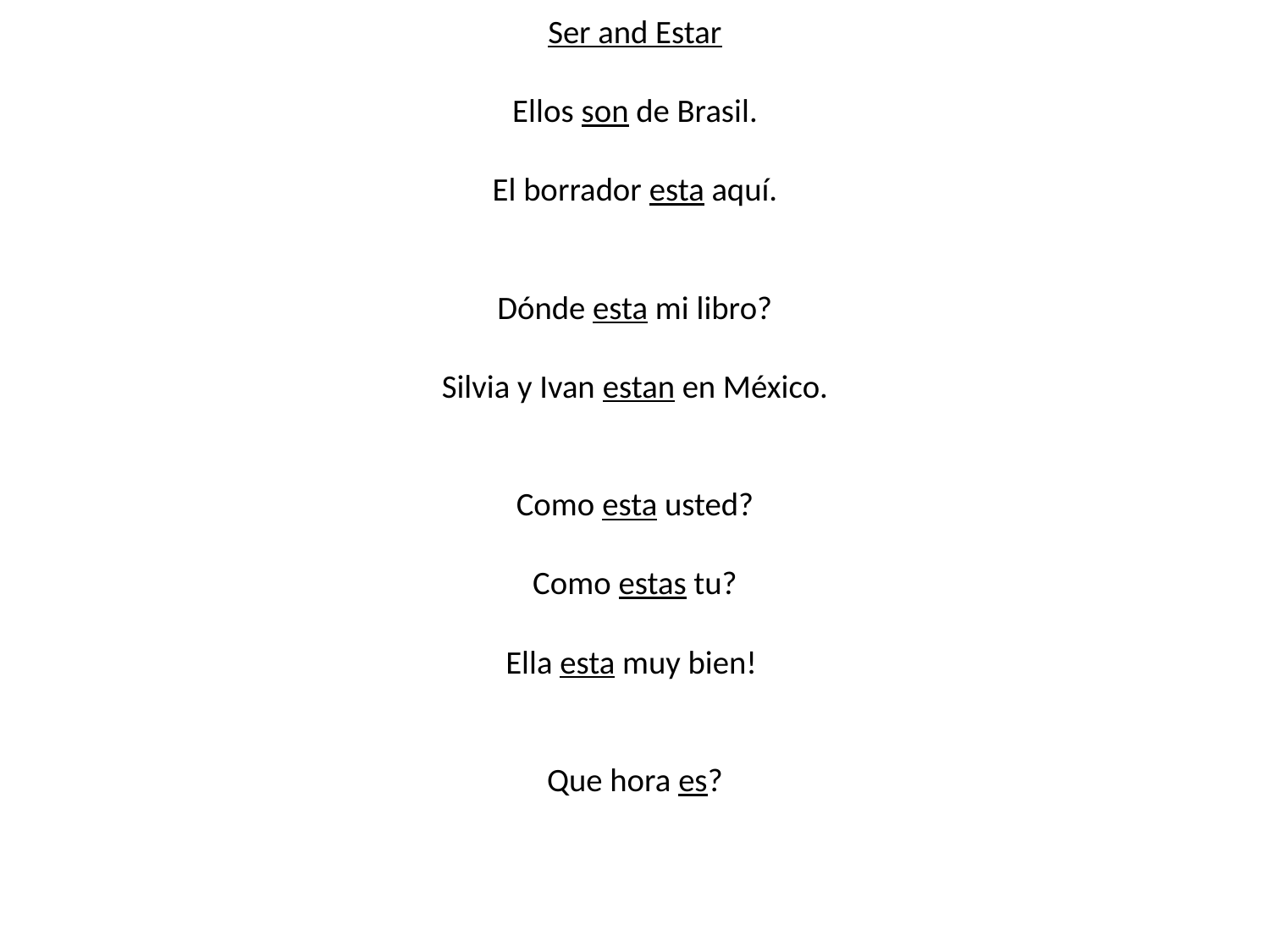

# Ser and Estar   Ellos son de Brasil.   El borrador esta aquí.     Dónde esta mi libro?   Silvia y Ivan estan en México.     Como esta usted? Como estas tu?   Ella esta muy bien!     Que hora es?